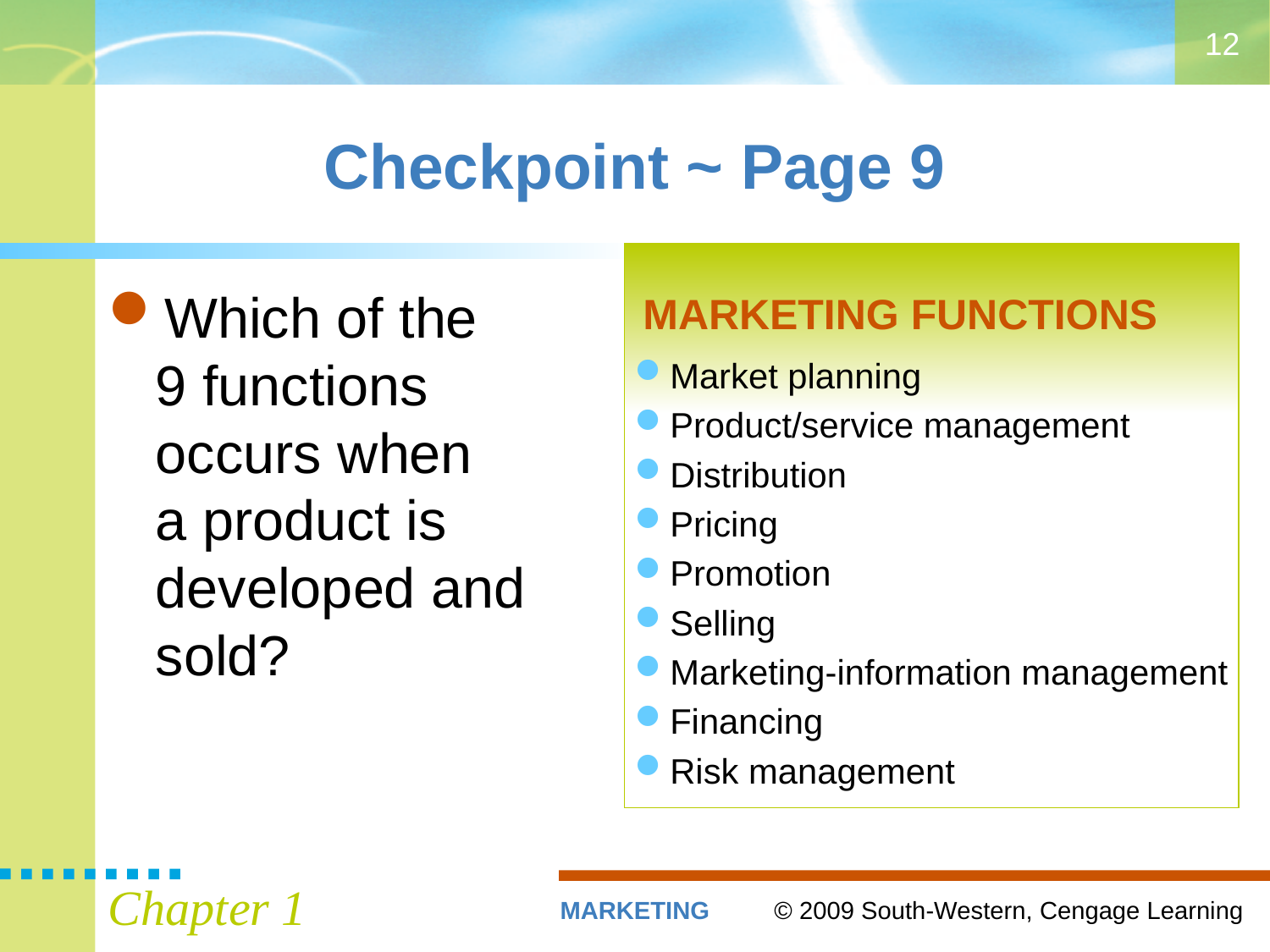

12
# Checkpoint ~ Page 9

MARKETING FUNCTIONS
Which of the
9 functions occurs when
a product is developed and sold?

Market planning
Product/service management
Distribution
Pricing
Promotion
Selling
Marketing-information management
Financing
Risk management
Chapter 1